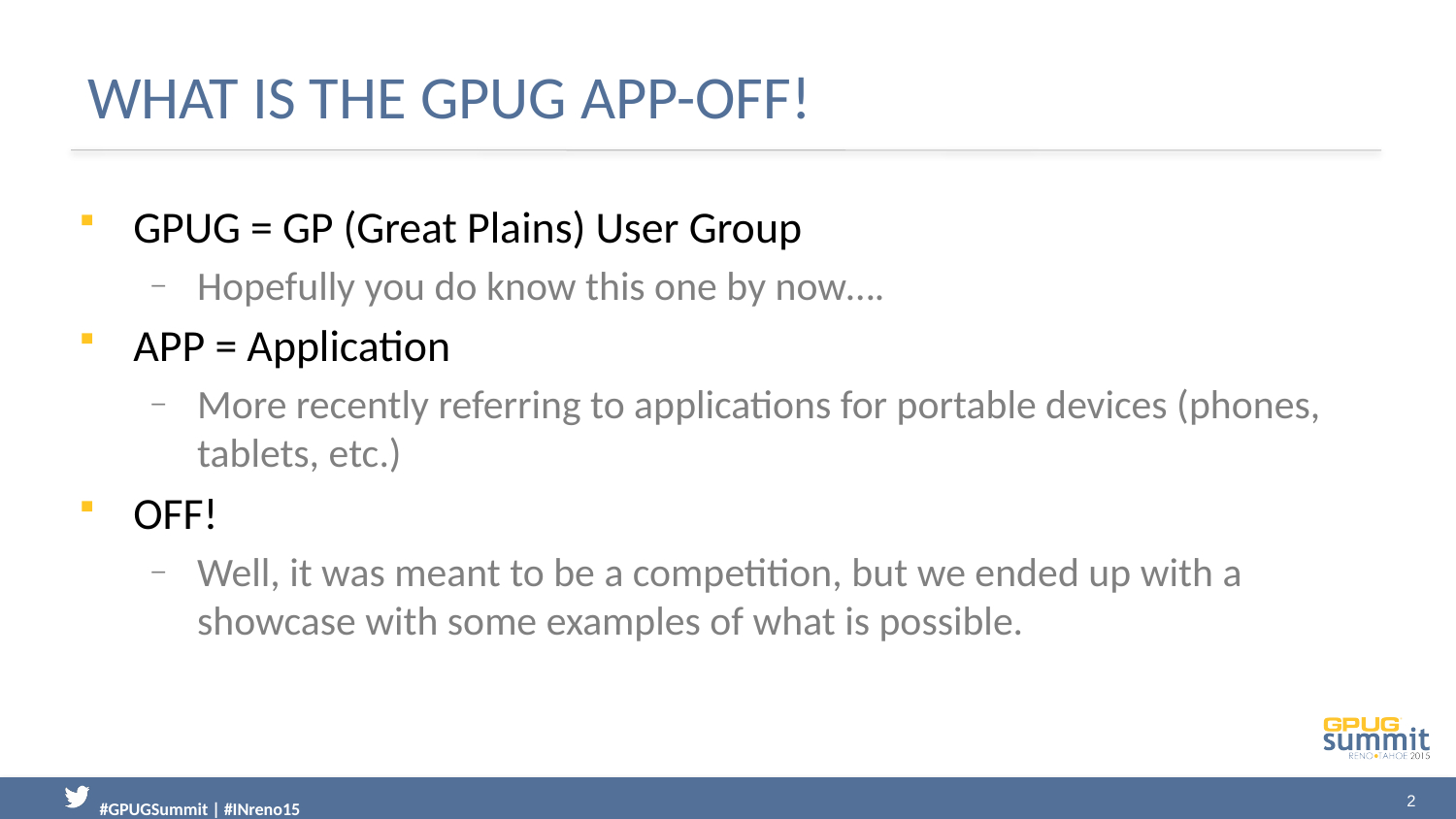

# What is the GPUG App-Off!
GPUG = GP (Great Plains) User Group
Hopefully you do know this one by now….
APP = Application
More recently referring to applications for portable devices (phones, tablets, etc.)
OFF!
Well, it was meant to be a competition, but we ended up with a showcase with some examples of what is possible.

2